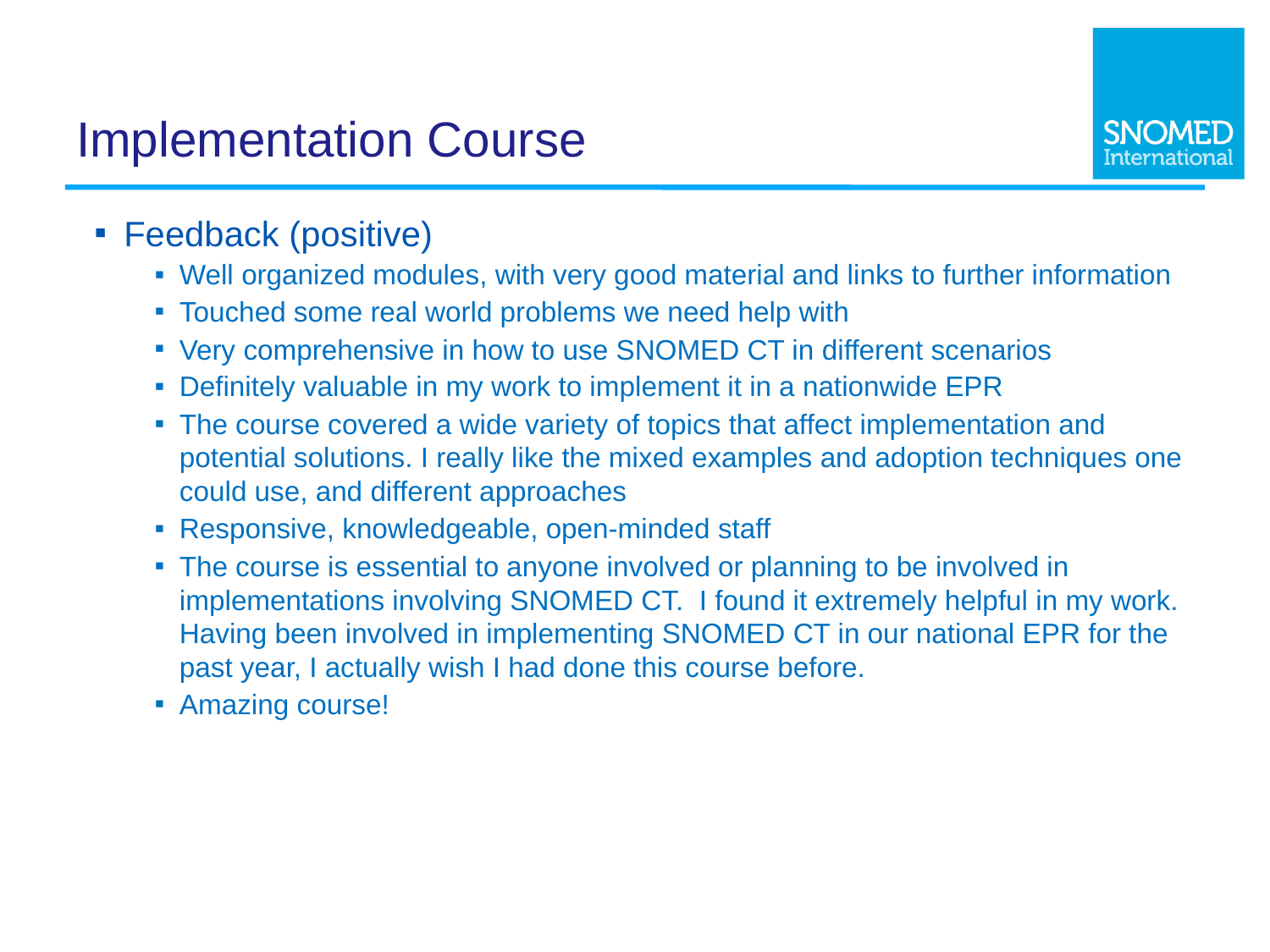

# Implementation Course
Feedback (positive)
Well organized modules, with very good material and links to further information
Touched some real world problems we need help with
Very comprehensive in how to use SNOMED CT in different scenarios
Definitely valuable in my work to implement it in a nationwide EPR
The course covered a wide variety of topics that affect implementation and potential solutions. I really like the mixed examples and adoption techniques one could use, and different approaches
Responsive, knowledgeable, open-minded staff
The course is essential to anyone involved or planning to be involved in implementations involving SNOMED CT.  I found it extremely helpful in my work.  Having been involved in implementing SNOMED CT in our national EPR for the past year, I actually wish I had done this course before.
Amazing course!